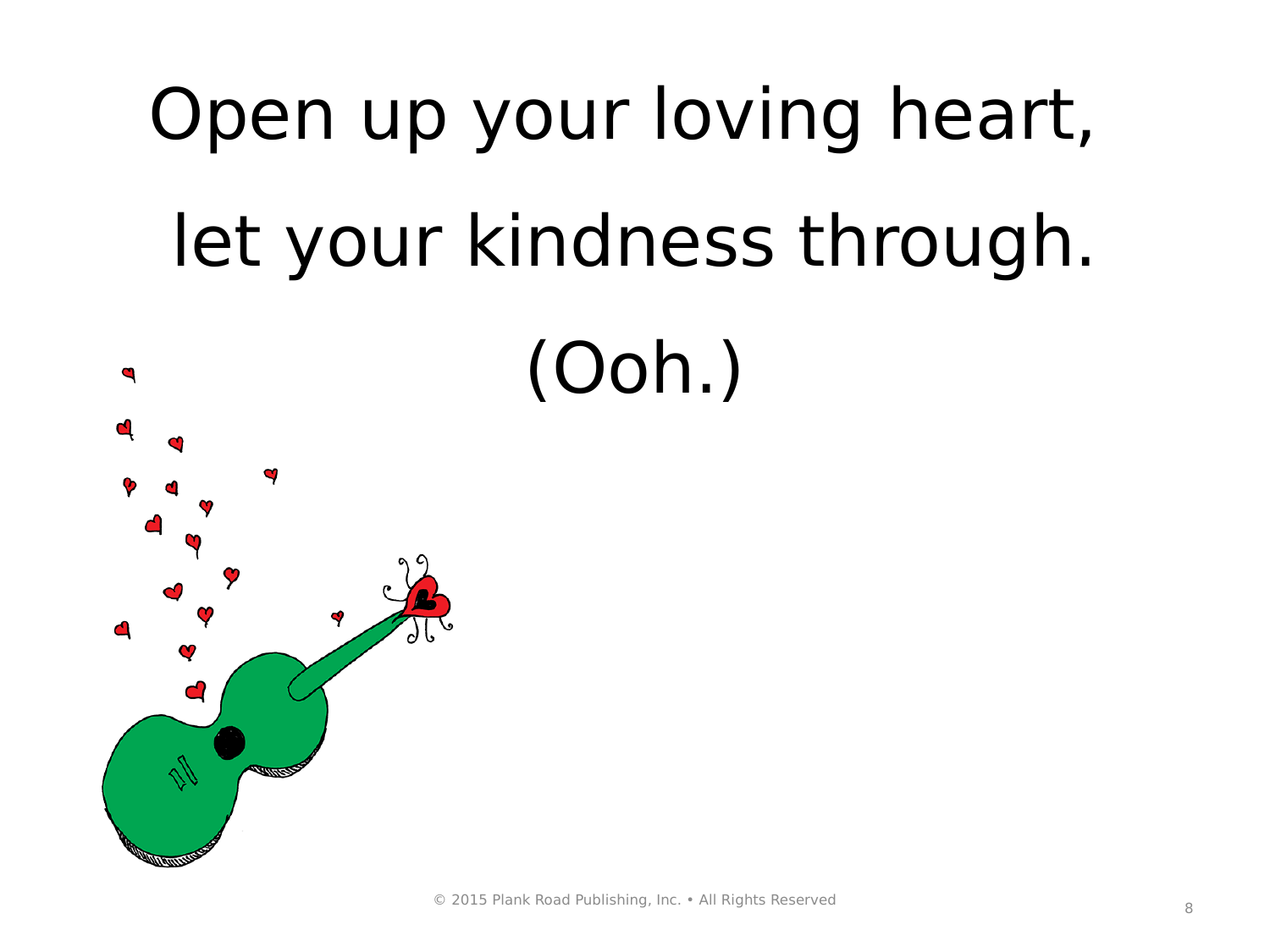

Open up your loving heart,
let your kindness through. (Ooh.)
8